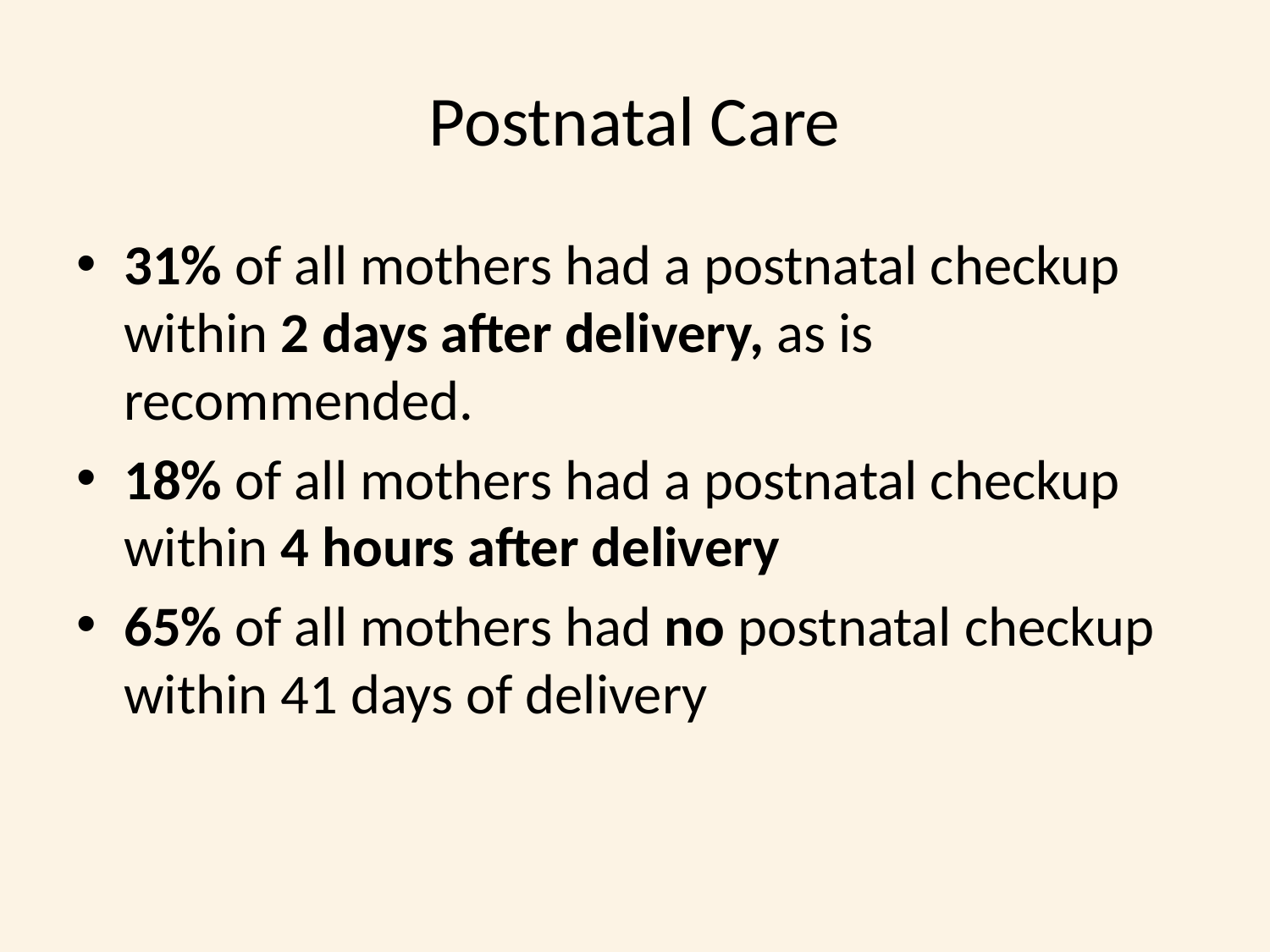

# Postnatal Care
31% of all mothers had a postnatal checkup within 2 days after delivery, as is recommended.
18% of all mothers had a postnatal checkup within 4 hours after delivery
65% of all mothers had no postnatal checkup within 41 days of delivery